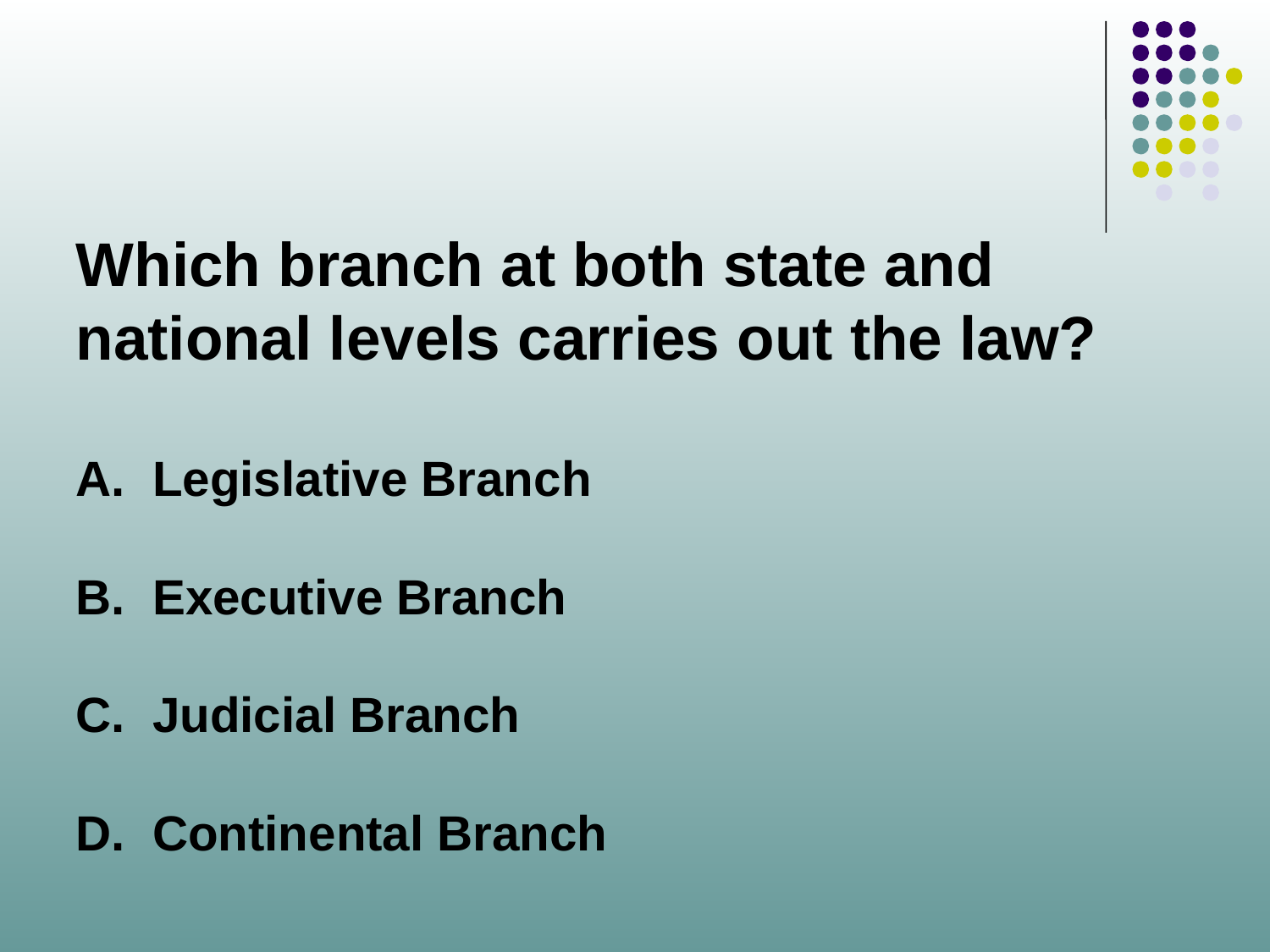

Which branch at both state and national levels carries out the law?
A.  Legislative Branch
B.  Executive Branch
C.  Judicial Branch
D.  Continental Branch